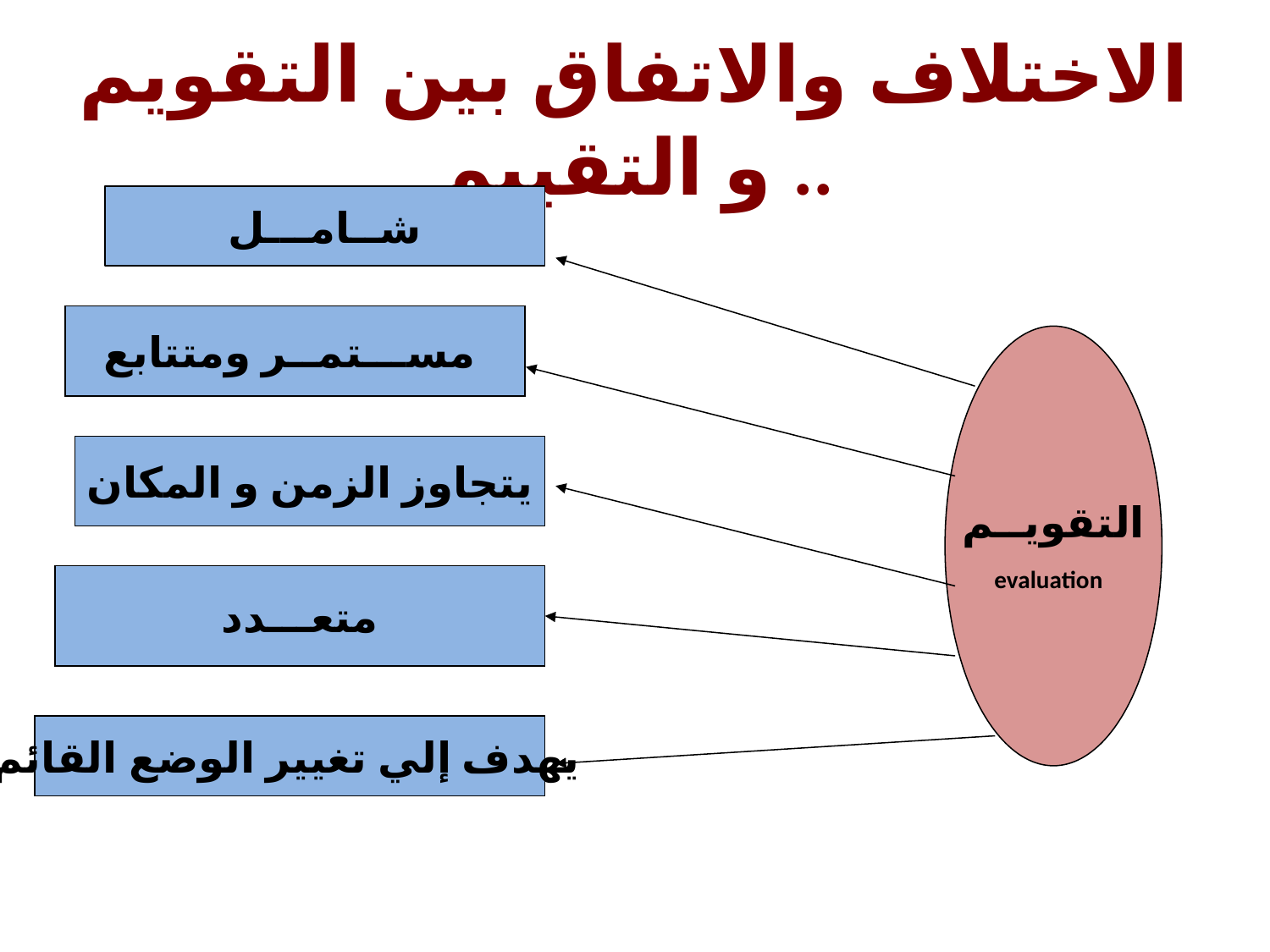

# الاختلاف والاتفاق بين التقويم و التقييم ..
شــامـــل

مســـتمــر ومتتابع
التقويــم
evaluation

يتجاوز الزمن و المكان

متعـــدد

يهدف إلي تغيير الوضع القائم